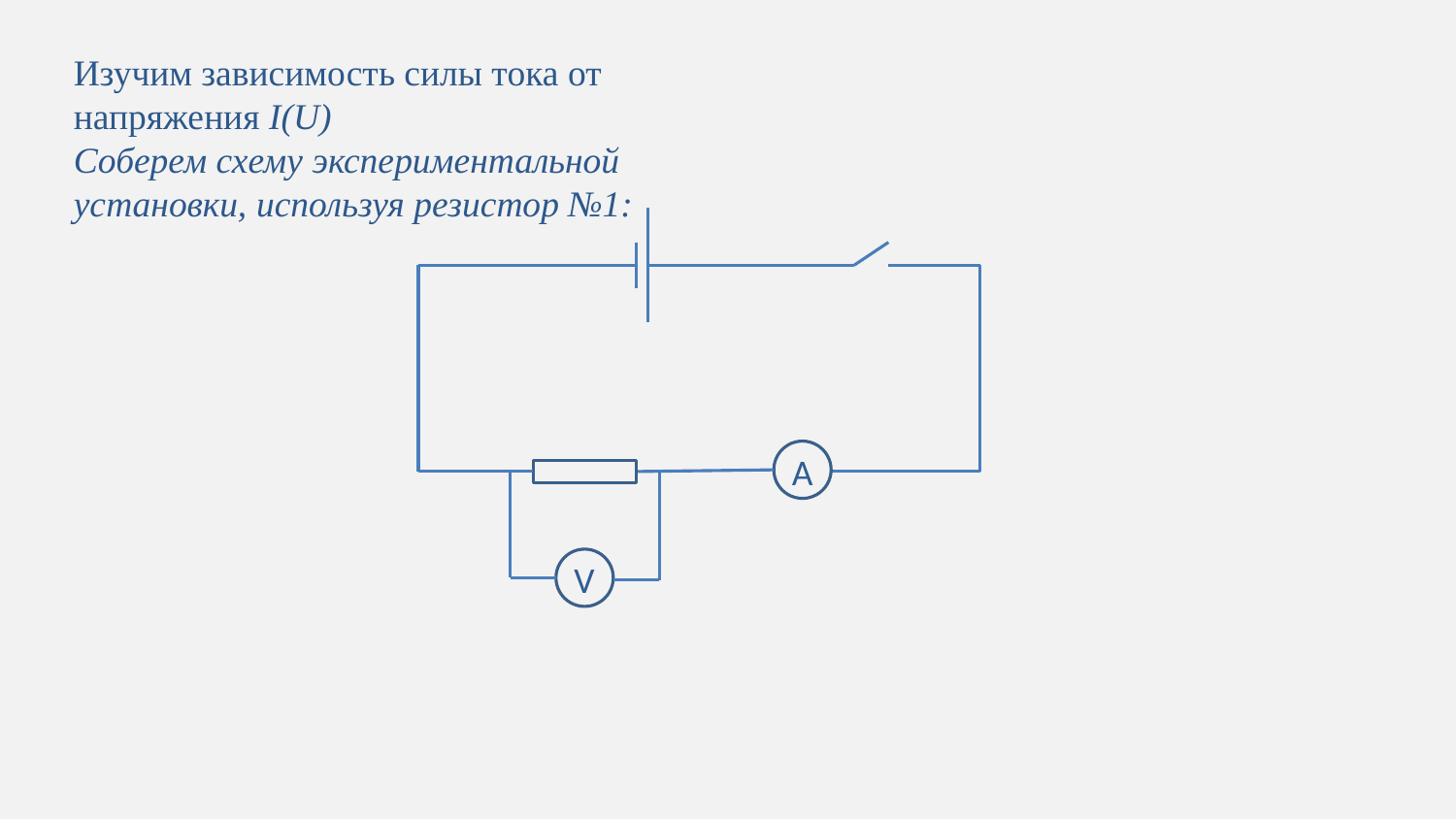

Изучим зависимость силы тока от напряжения I(U)
Соберем схему экспериментальной установки, используя резистор №1:

A

V